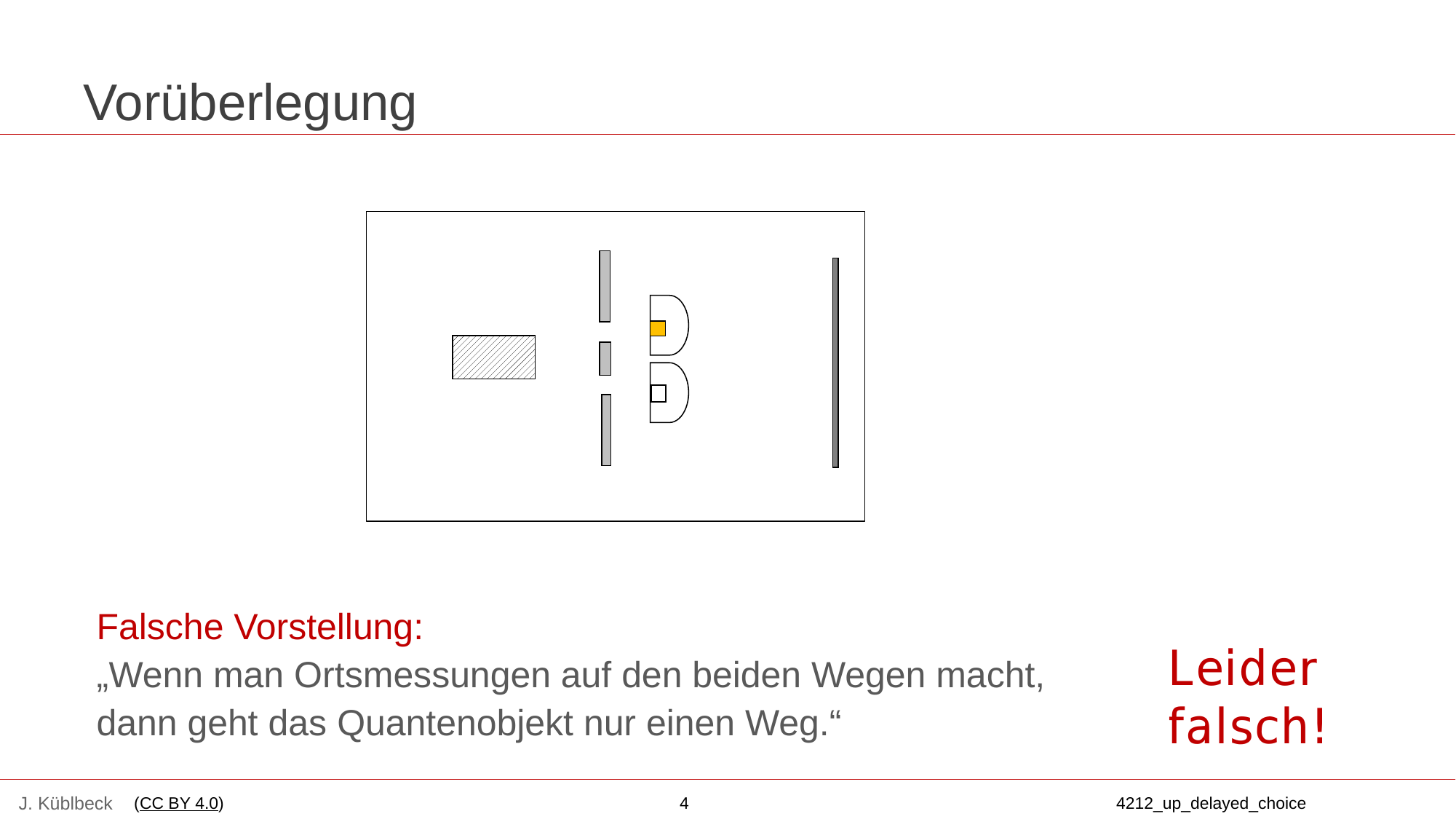

# Vorüberlegung

Falsche Vorstellung:
„Wenn man Ortsmessungen auf den beiden Wegen macht,
dann geht das Quantenobjekt nur einen Weg.“

Leider
falsch!